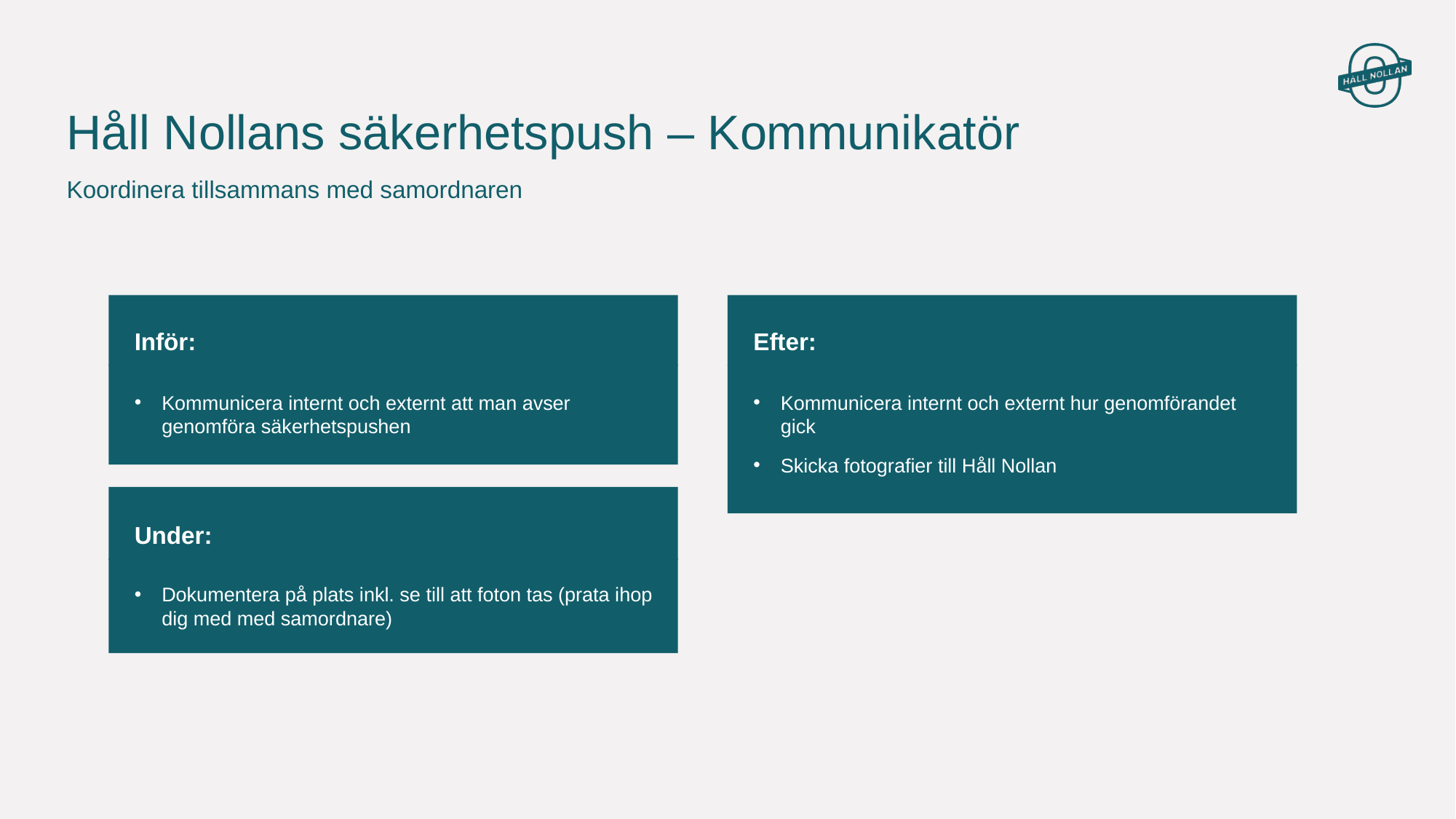

# Håll Nollans säkerhetspush – Kommunikatör
Koordinera tillsammans med samordnaren
Inför:
Efter:
Kommunicera internt och externt att man avser genomföra säkerhetspushen
Kommunicera internt och externt hur genomförandet gick
Skicka fotografier till Håll Nollan
Under:
Dokumentera på plats inkl. se till att foton tas (prata ihop dig med med samordnare)